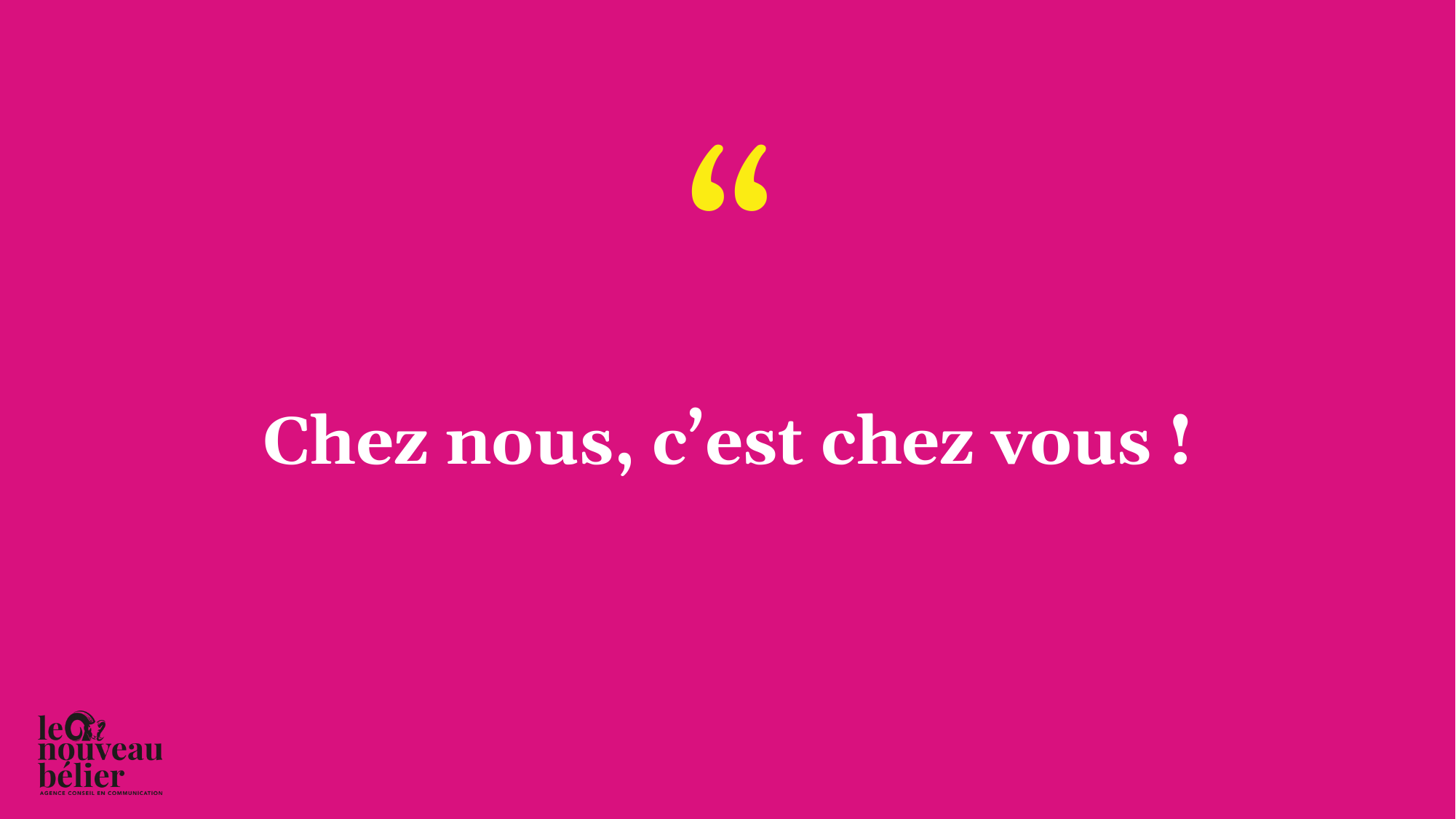

# Chez nous, c’est chez vous !